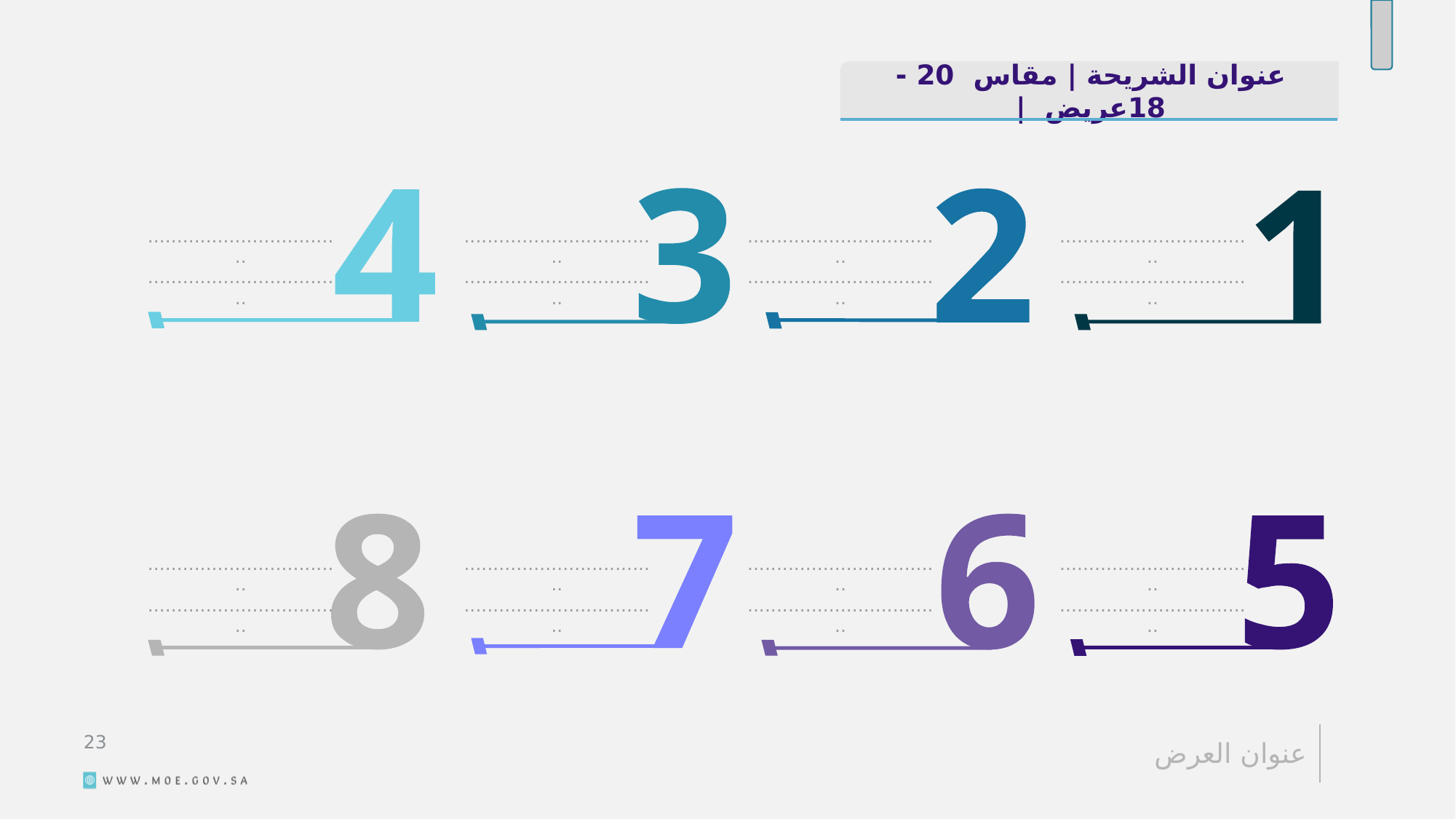

عنوان الشريحة | مقاس  20 - 18عريض  |

..................................
..................................
..................................
..................................
..................................
..................................
..................................
..................................

..................................
..................................
..................................
..................................
..................................
..................................
..................................
..................................

23
عنوان العرض